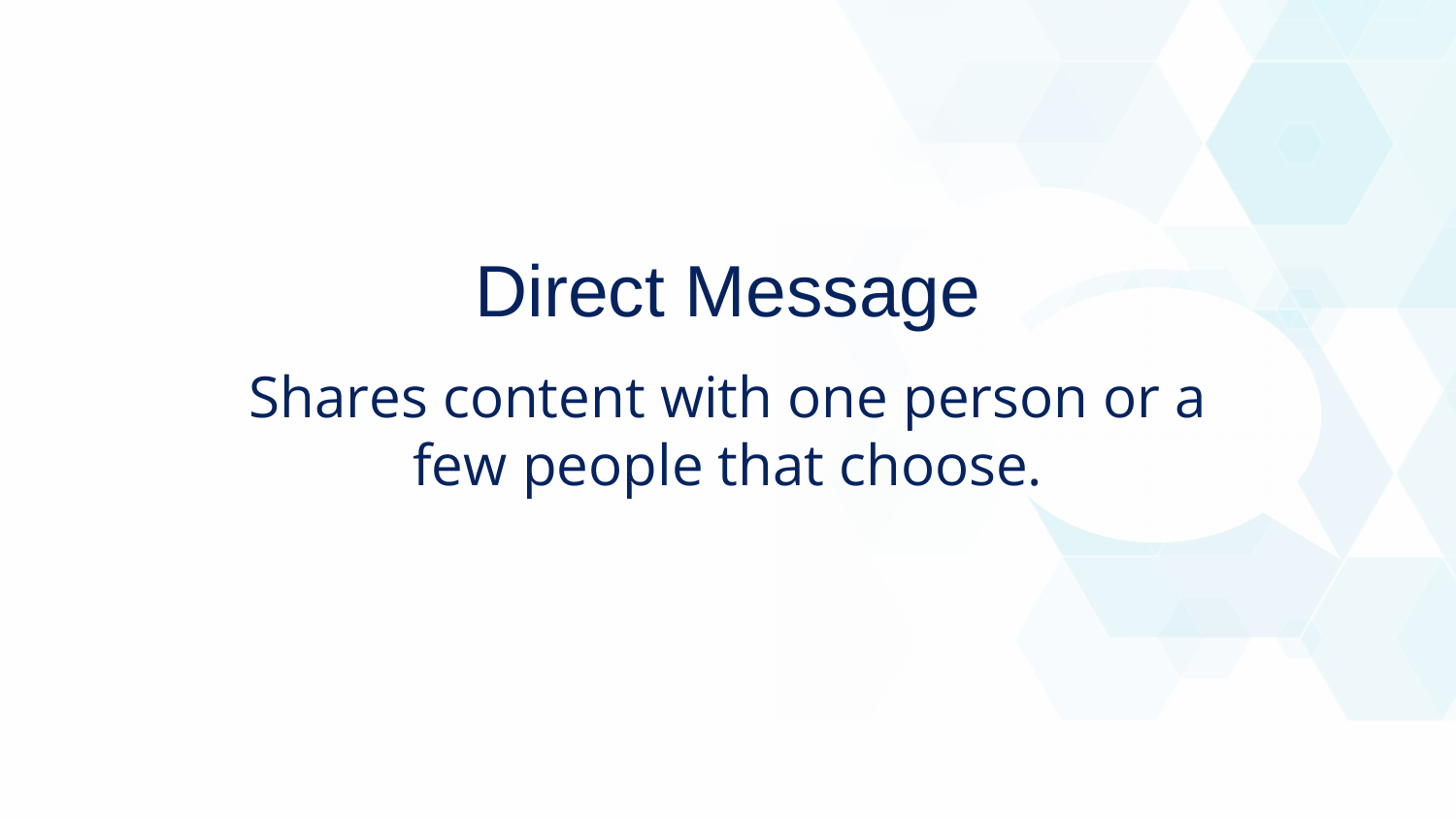

Direct Message
Shares content with one person or a few people that choose.